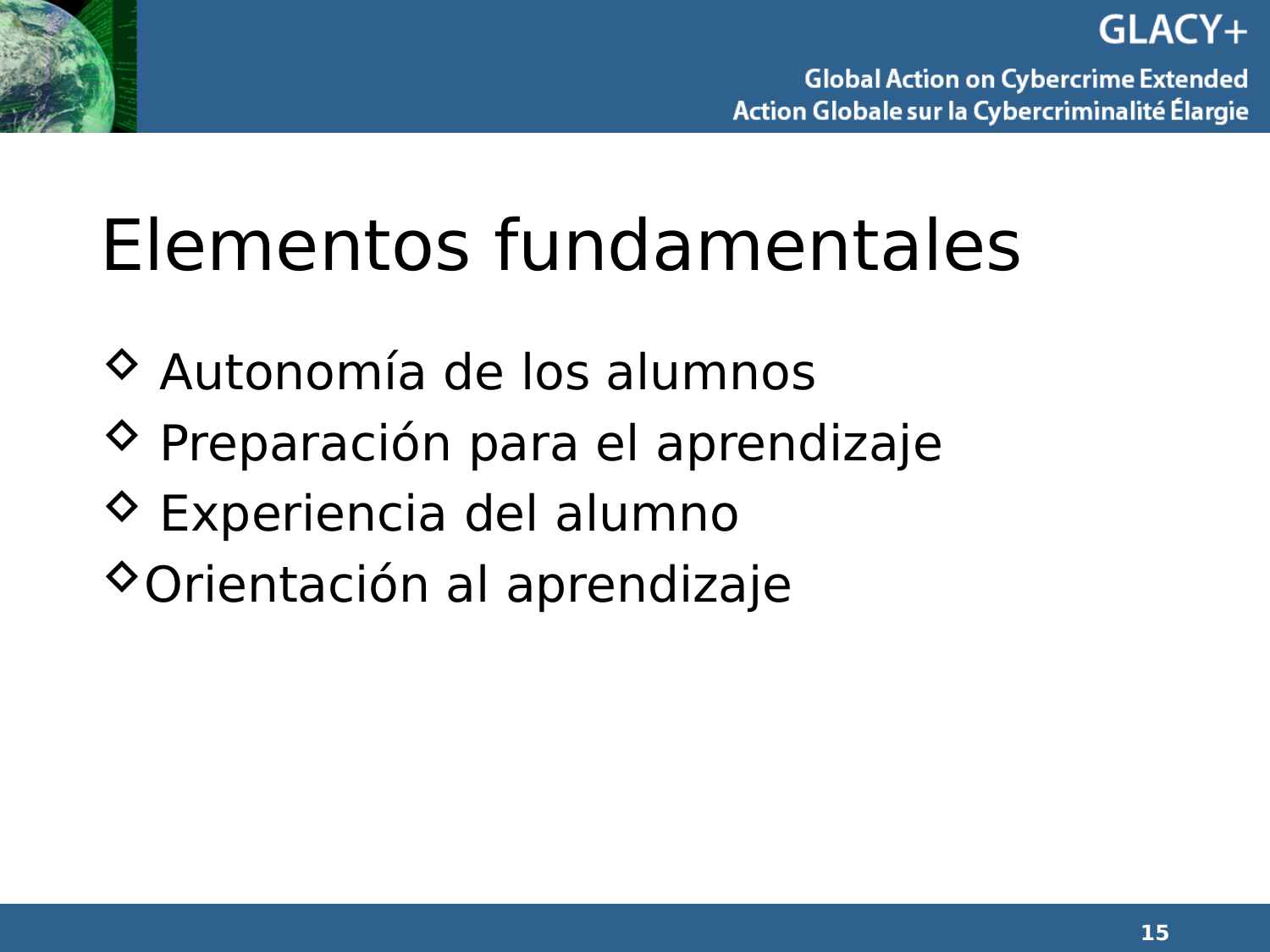

# Elementos fundamentales
 Autonomía de los alumnos
 Preparación para el aprendizaje
 Experiencia del alumno
Orientación al aprendizaje

15